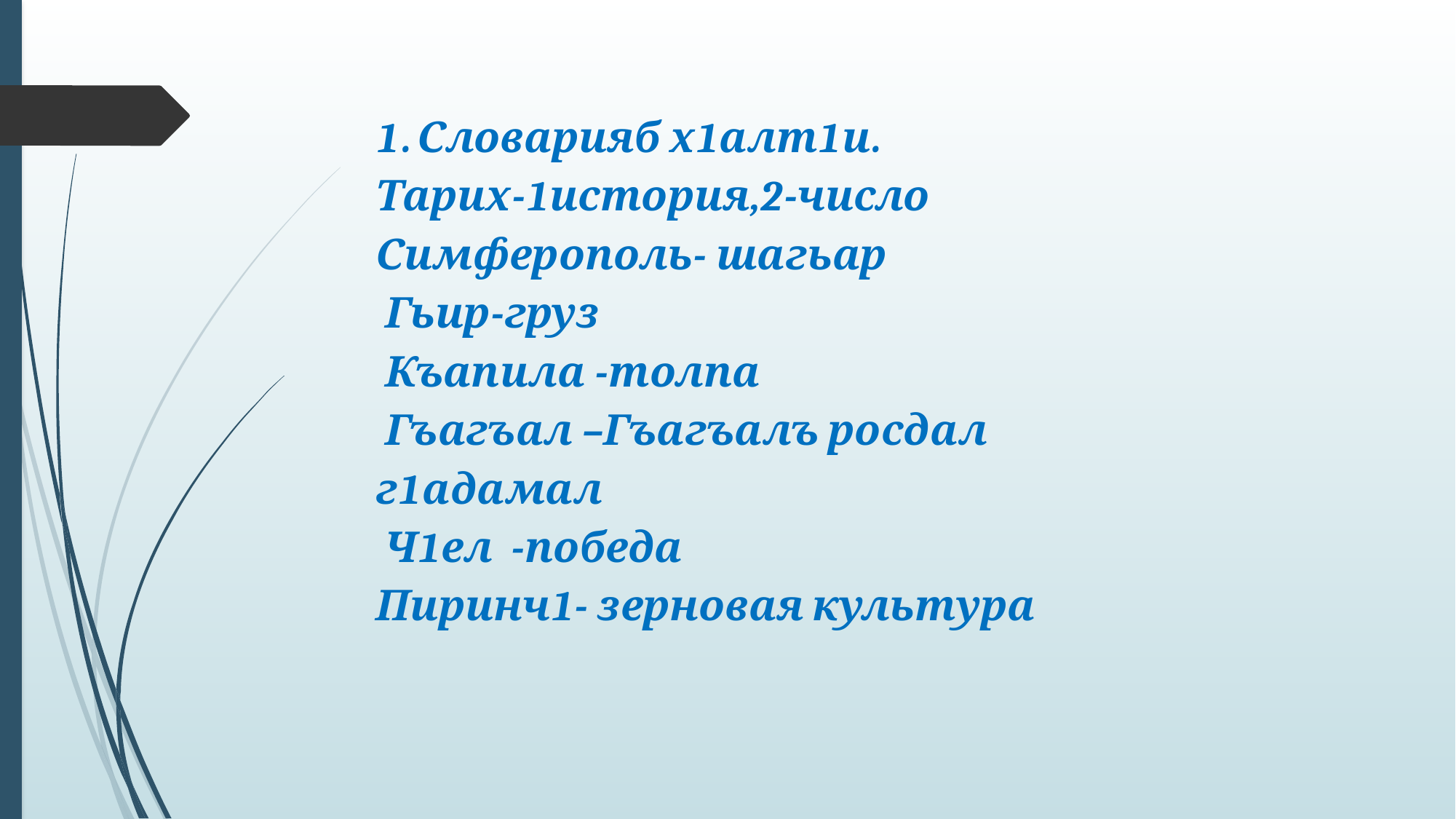

Словарияб х1алт1и.
Тарих-1история,2-число
Симферополь- шагьар
 Гьир-груз
 Къапила -толпа
 Гъагъал –Гъагъалъ росдал г1адамал
 Ч1ел  -победа
Пиринч1- зерновая культура